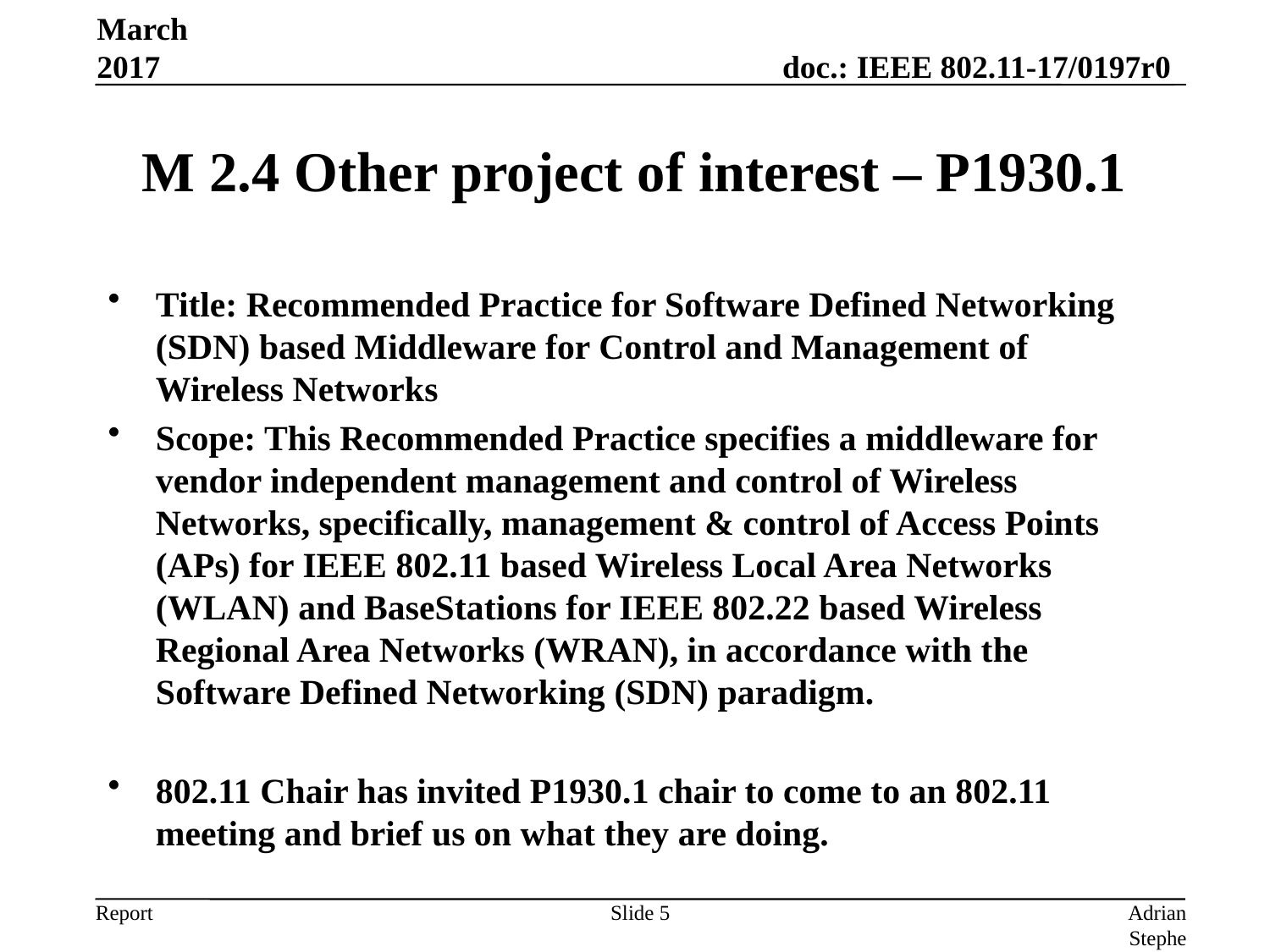

March 2017
# M 2.4 Other project of interest – P1930.1
Title: Recommended Practice for Software Defined Networking (SDN) based Middleware for Control and Management of Wireless Networks
Scope: This Recommended Practice specifies a middleware for vendor independent management and control of Wireless Networks, specifically, management & control of Access Points (APs) for IEEE 802.11 based Wireless Local Area Networks (WLAN) and BaseStations for IEEE 802.22 based Wireless Regional Area Networks (WRAN), in accordance with the Software Defined Networking (SDN) paradigm.

802.11 Chair has invited P1930.1 chair to come to an 802.11 meeting and brief us on what they are doing.
Slide 5
Adrian Stephens, Intel Corporation